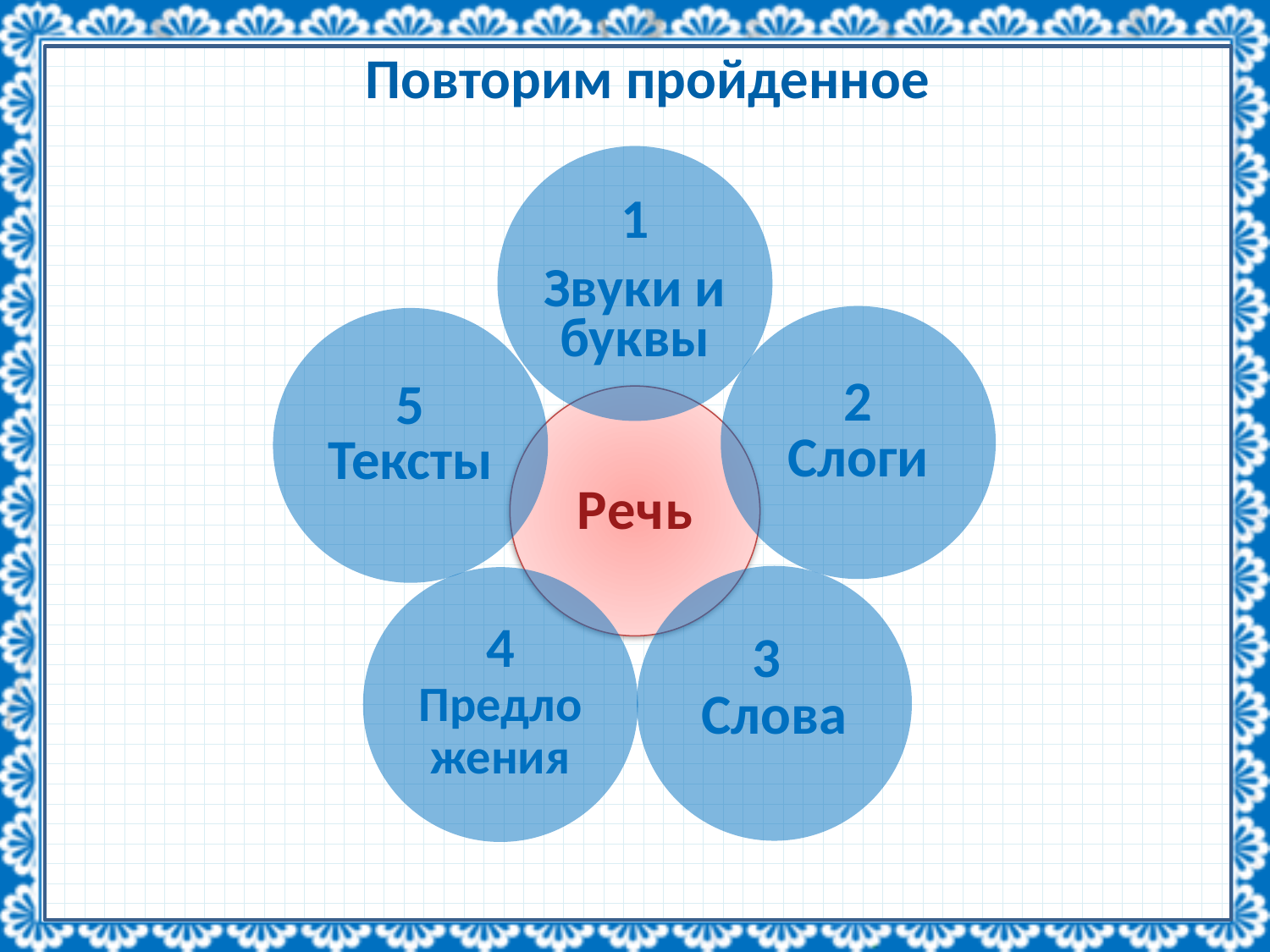

Повторим пройденное

1
Звуки и буквы
2
Слоги
5
Тексты
Речь
3
Слова
4
Предло
жения